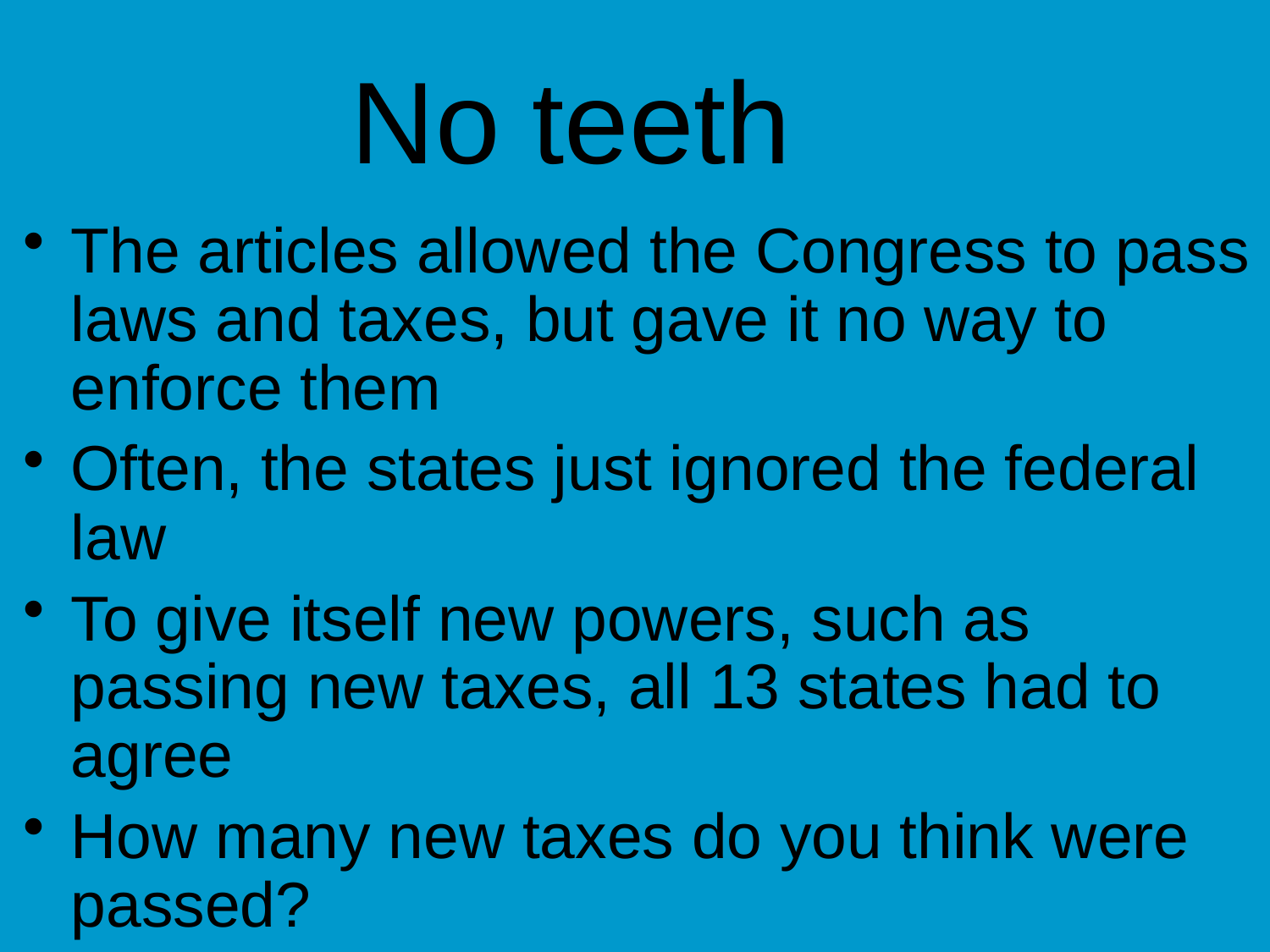

No teeth
The articles allowed the Congress to pass laws and taxes, but gave it no way to enforce them
Often, the states just ignored the federal law
To give itself new powers, such as passing new taxes, all 13 states had to agree
How many new taxes do you think were passed?